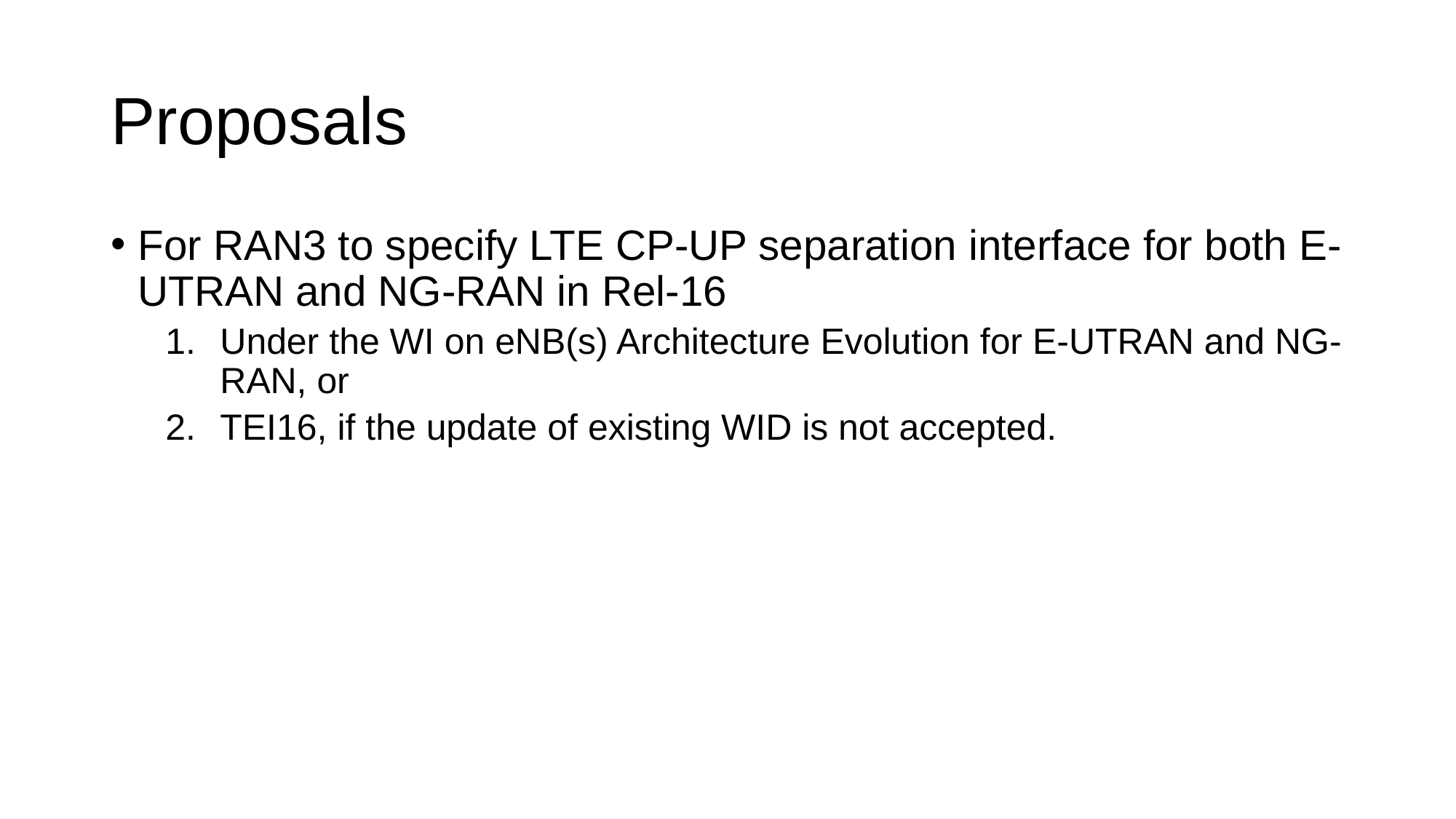

# Proposals
For RAN3 to specify LTE CP-UP separation interface for both E-UTRAN and NG-RAN in Rel-16
Under the WI on eNB(s) Architecture Evolution for E-UTRAN and NG-RAN, or
TEI16, if the update of existing WID is not accepted.